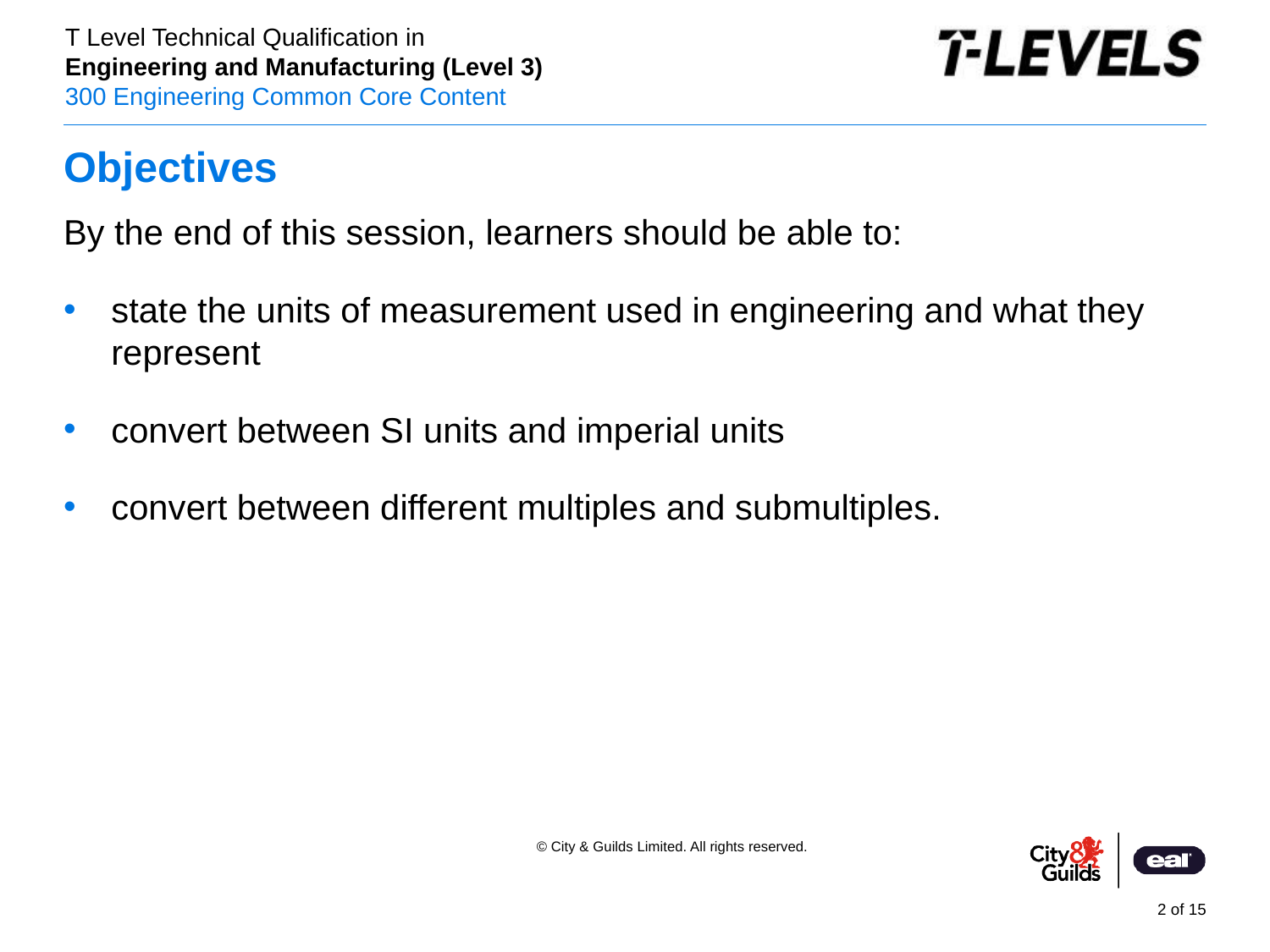

# Objectives
By the end of this session, learners should be able to:
state the units of measurement used in engineering and what they represent
convert between SI units and imperial units
convert between different multiples and submultiples.